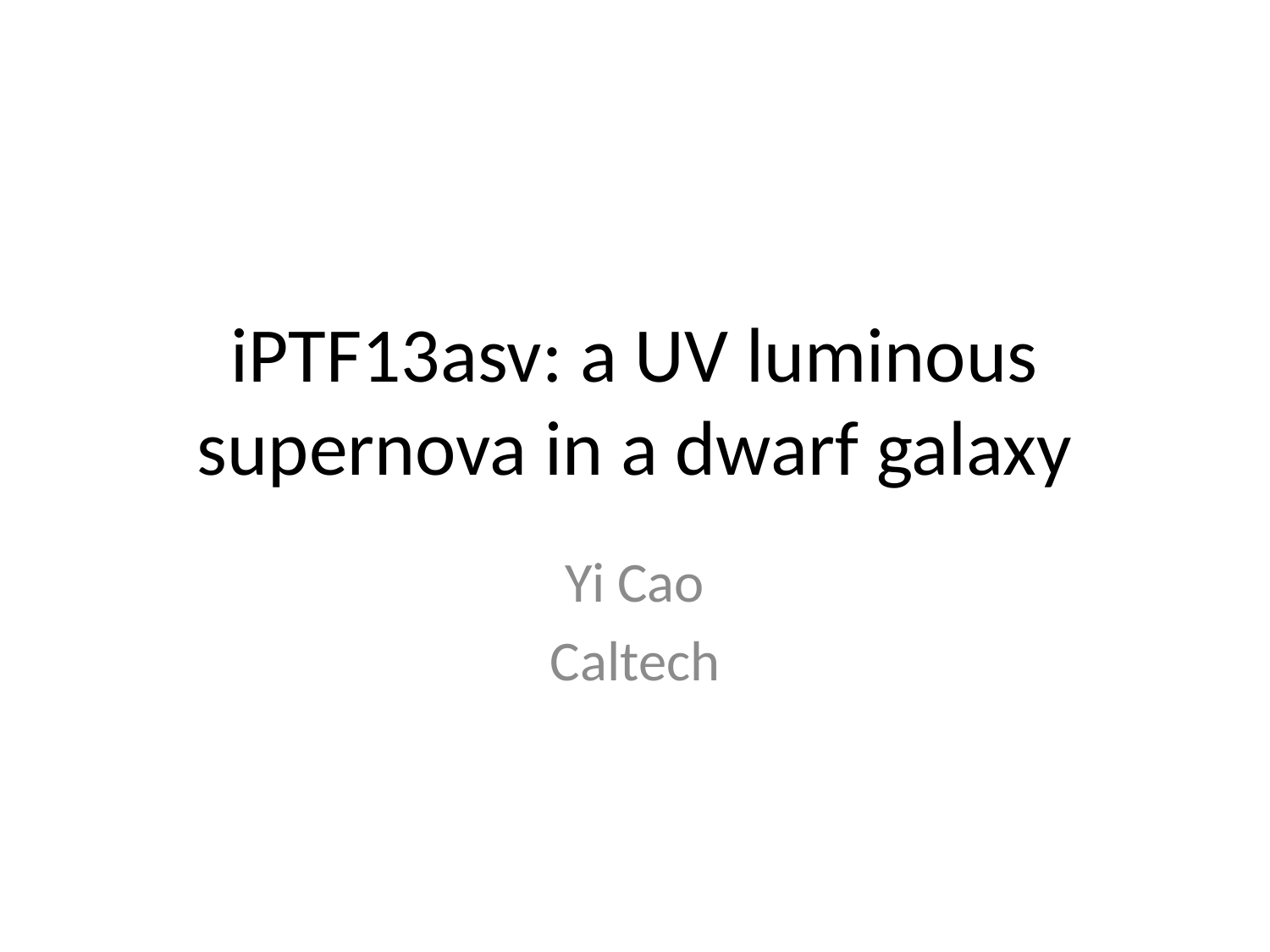

# iPTF13asv: a UV luminous supernova in a dwarf galaxy
Yi Cao
Caltech